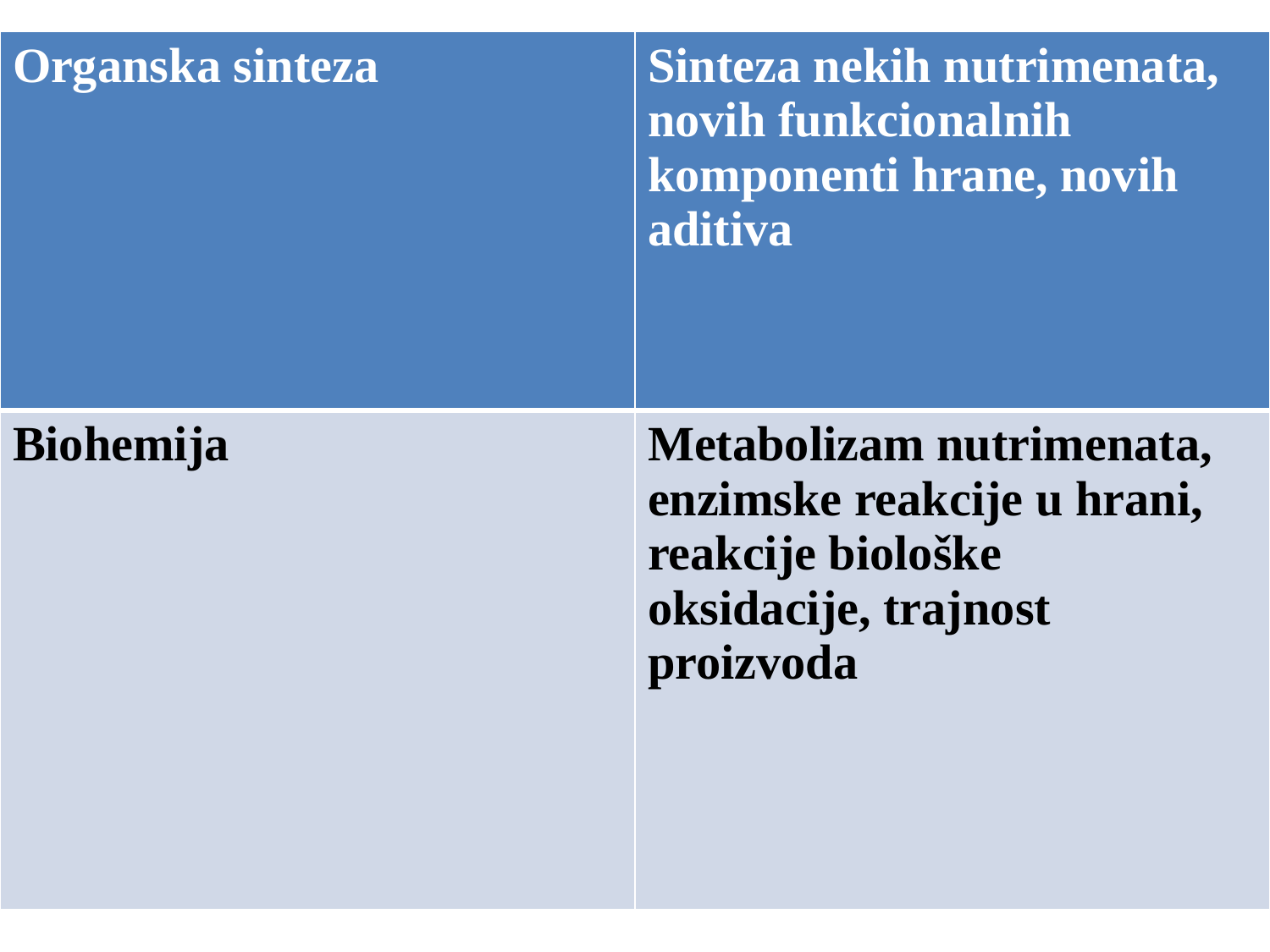

| Organska sinteza | Sinteza nekih nutrimenata, novih funkcionalnih komponenti hrane, novih aditiva |
| --- | --- |
| Biohemija | Metabolizam nutrimenata, enzimske reakcije u hrani, reakcije biološke oksidacije, trajnost proizvoda |
#